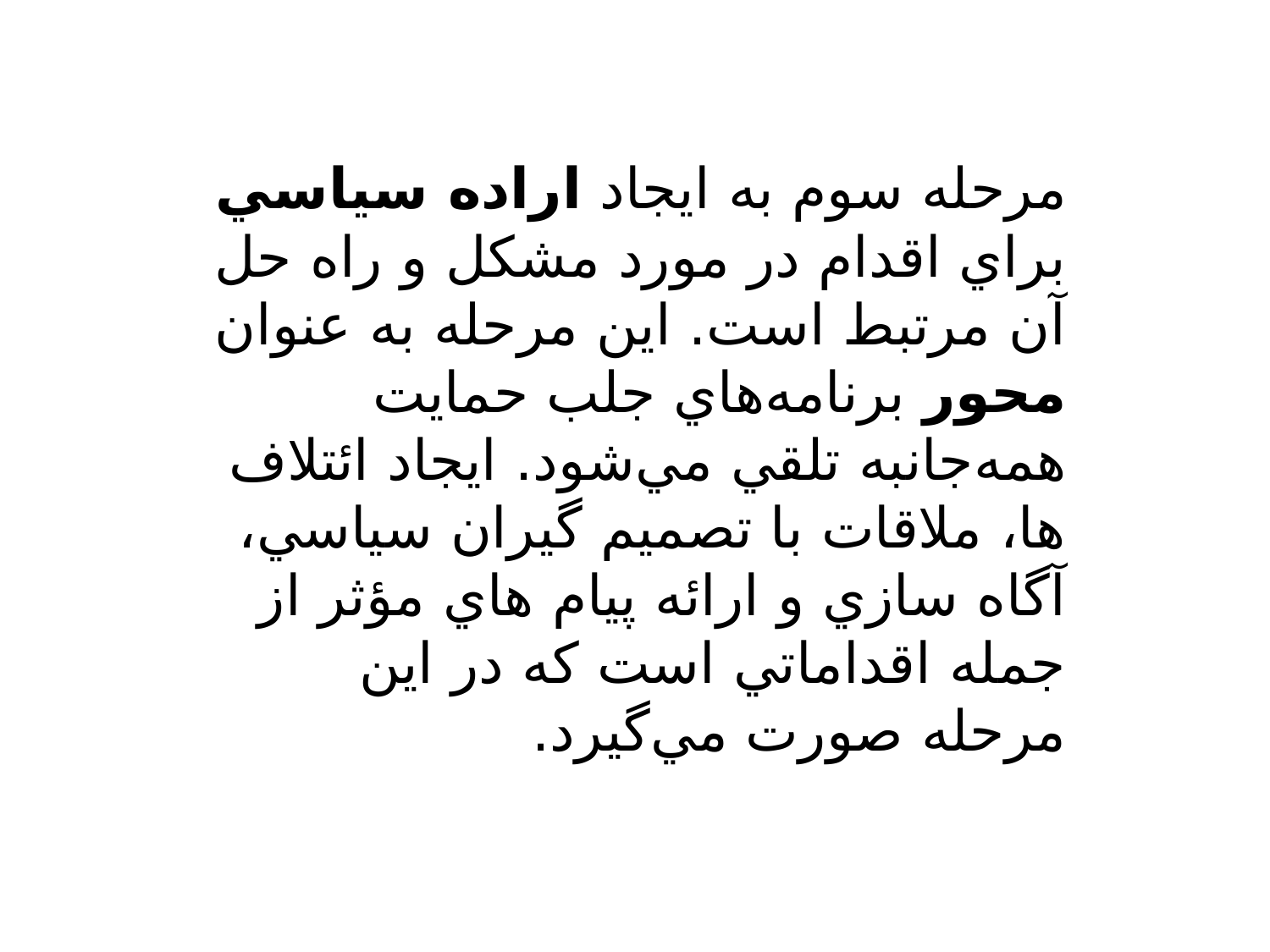

مرحله سوم به‌ ايجاد اراده سياسي براي اقدام در مورد مشکل و راه حل آن مرتبط است. اين مرحله به عنوان محور برنامه‌هاي جلب حمايت همه‌جانبه تلقي مي‌شود. ايجاد ائتلاف ها، ملاقات با تصميم گيران سياسي، آگاه سازي و ارائه پيام هاي مؤثر از جمله اقداماتي است که در اين مرحله صورت مي‌گيرد.